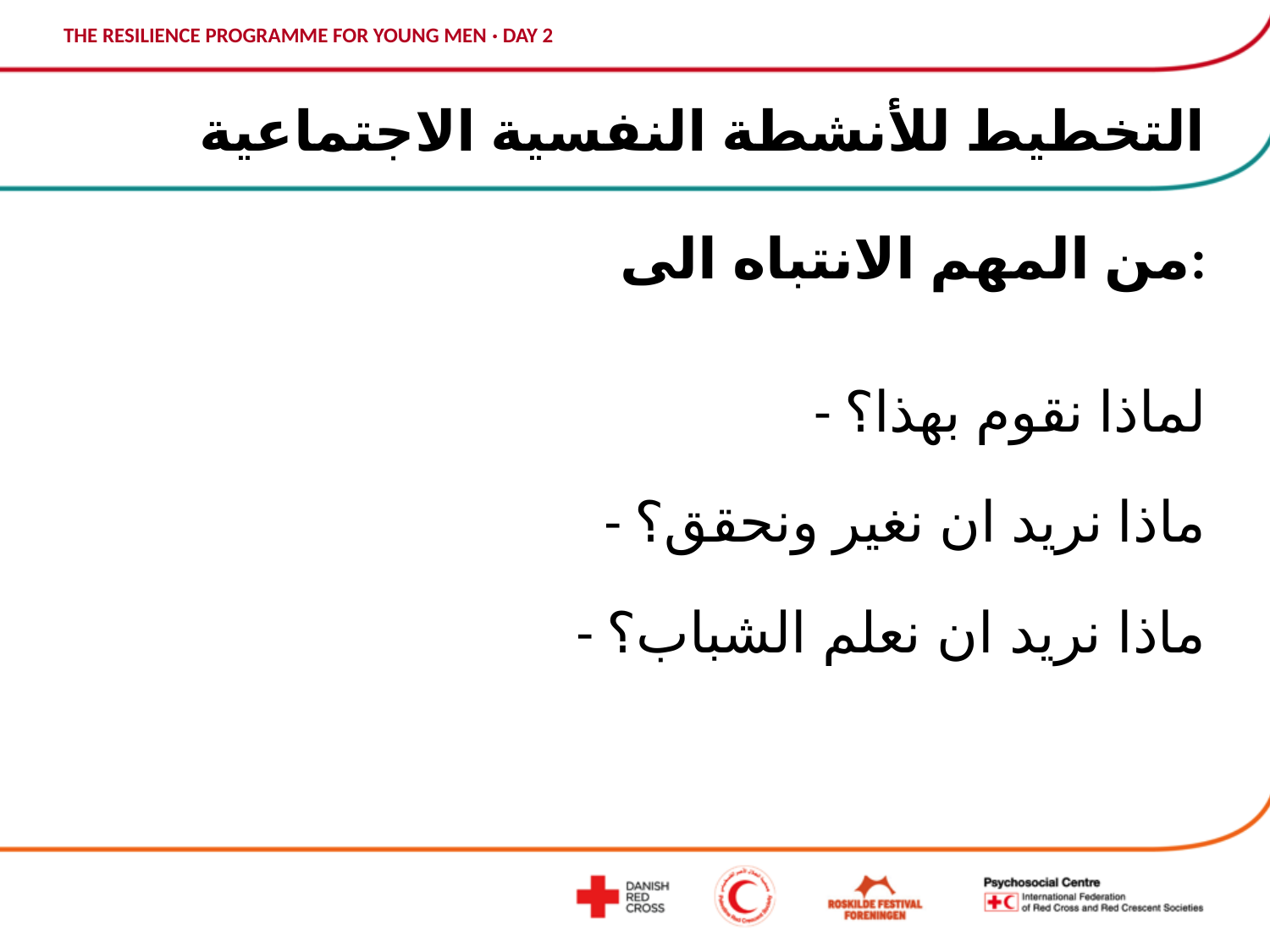

# التخطيط للأنشطة النفسية الاجتماعية
من المهم الانتباه الى:

- لماذا نقوم بهذا؟
- ماذا نريد ان نغير ونحقق؟
- ماذا نريد ان نعلم الشباب؟